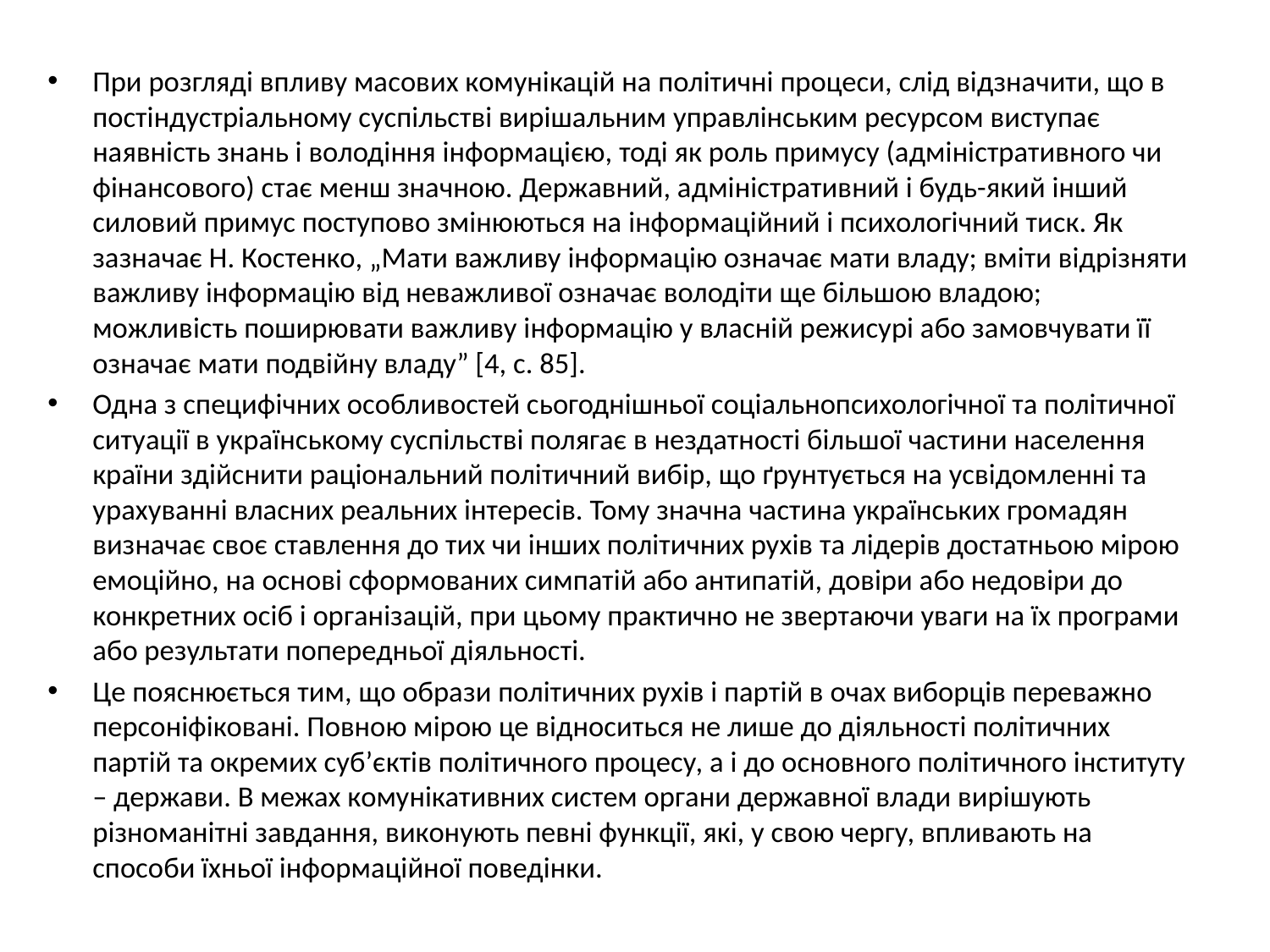

При розгляді впливу масових комунікацій на політичні процеси, слід відзначити, що в постіндустріальному суспільстві вирішальним управлінським ресурсом виступає наявність знань і володіння інформацією, тоді як роль примусу (адміністративного чи фінансового) стає менш значною. Державний, адміністративний і будь-який інший силовий примус поступово змінюються на інформаційний і психологічний тиск. Як зазначає Н. Костенко, „Мати важливу інформацію означає мати владу; вміти відрізняти важливу інформацію від неважливої означає володіти ще більшою владою; можливість поширювати важливу інформацію у власній режисурі або замовчувати її означає мати подвійну владу” [4, с. 85].
Одна з специфічних особливостей сьогоднішньої соціальнопсихологічної та політичної ситуації в українському суспільстві полягає в нездатності більшої частини населення країни здійснити раціональний політичний вибір, що ґрунтується на усвідомленні та урахуванні власних реальних інтересів. Тому значна частина українських громадян визначає своє ставлення до тих чи інших політичних рухів та лідерів достатньою мірою емоційно, на основі сформованих симпатій або антипатій, довіри або недовіри до конкретних осіб і організацій, при цьому практично не звертаючи уваги на їх програми або результати попередньої діяльності.
Це пояснюється тим, що образи політичних рухів і партій в очах виборців переважно персоніфіковані. Повною мірою це відноситься не лише до діяльності політичних партій та окремих суб’єктів політичного процесу, а і до основного політичного інституту – держави. В межах комунікативних систем органи державної влади вирішують різноманітні завдання, виконують певні функції, які, у свою чергу, впливають на способи їхньої інформаційної поведінки.